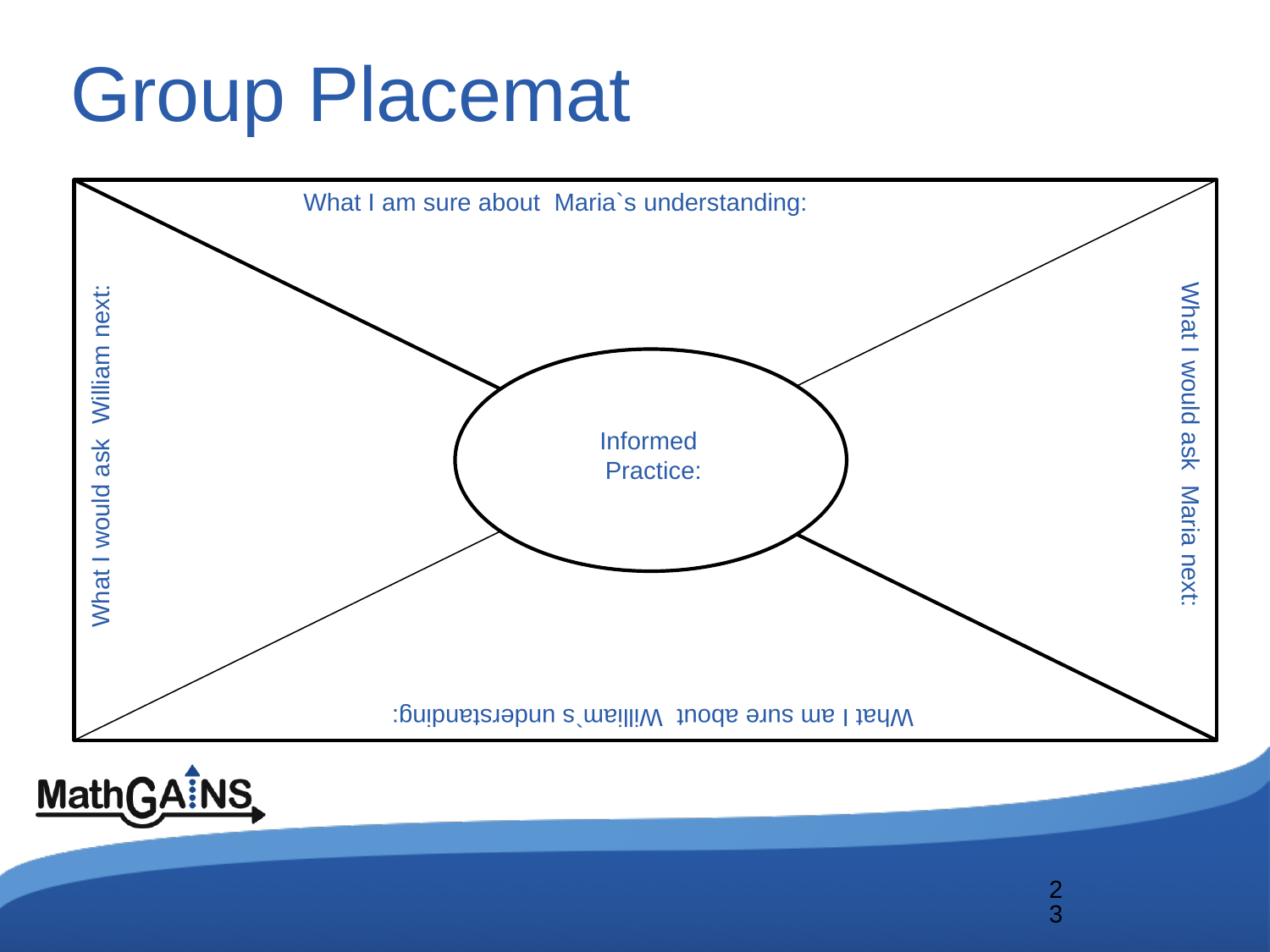

# Group Placemat
What I am sure about  Maria`s understanding:

What I would ask  William next:
What I would ask  Maria next:
What I am sure about  William`s understanding:

Informed Practice:
23